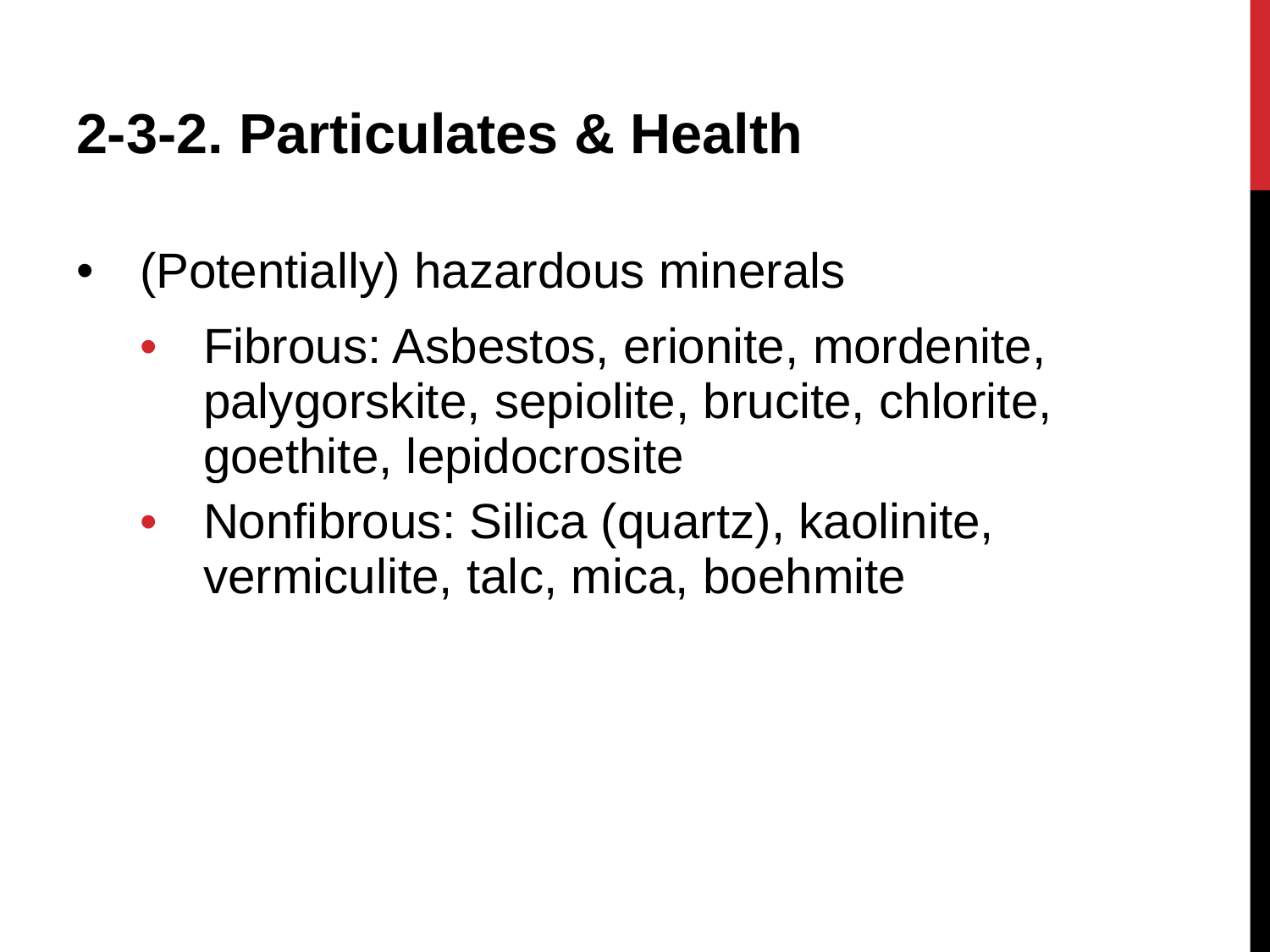

2-3-2. Particulates & Health

(Potentially) hazardous minerals
Fibrous: Asbestos, erionite, mordenite, palygorskite, sepiolite, brucite, chlorite, goethite, lepidocrosite
Nonfibrous: Silica (quartz), kaolinite, vermiculite, talc, mica, boehmite